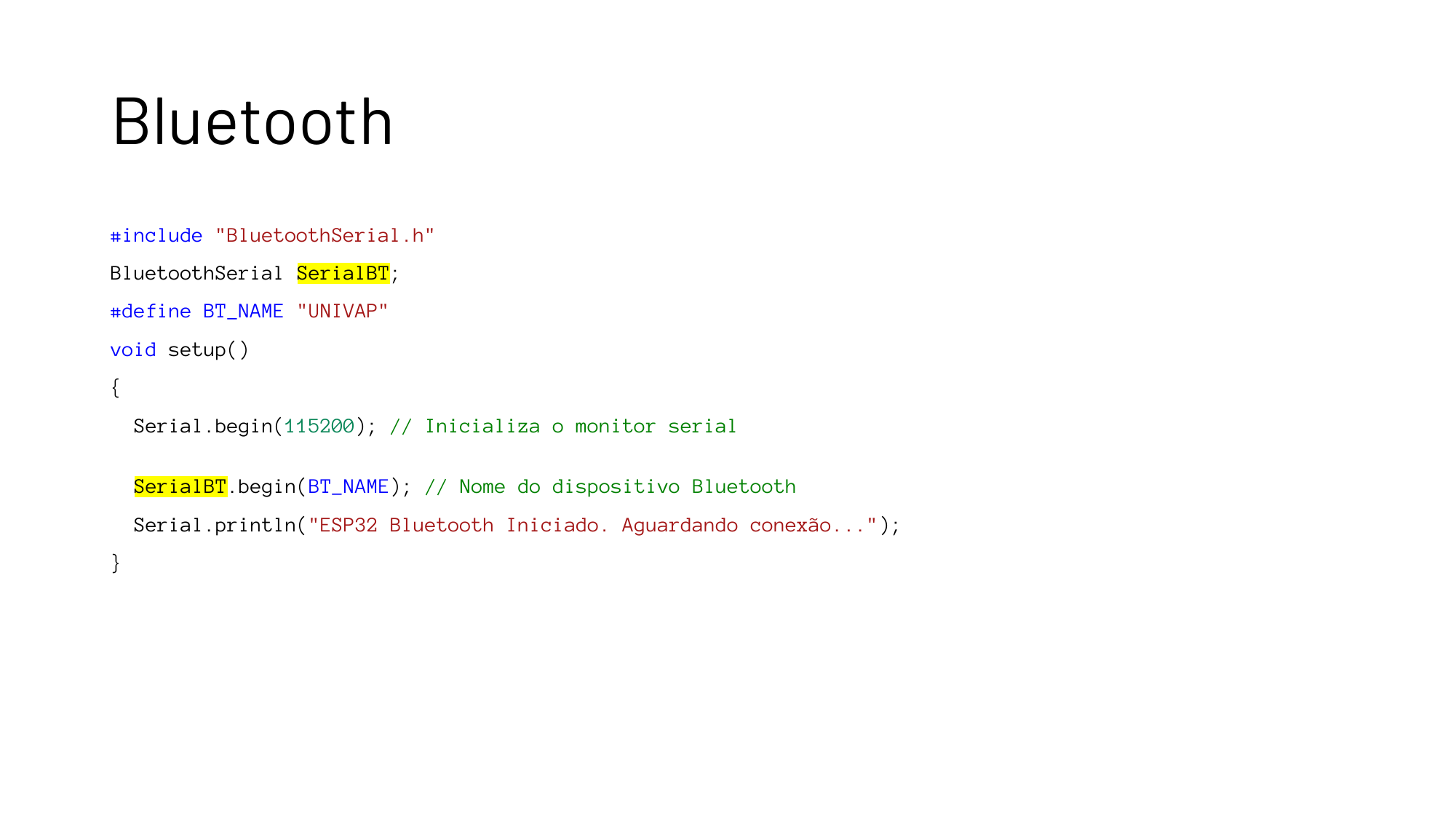

# Bluetooth
#include "BluetoothSerial.h"
BluetoothSerial SerialBT;
#define BT_NAME "UNIVAP"
void setup()
{
  Serial.begin(115200); // Inicializa o monitor serial
  SerialBT.begin(BT_NAME); // Nome do dispositivo Bluetooth
  Serial.println("ESP32 Bluetooth Iniciado. Aguardando conexão...");
}